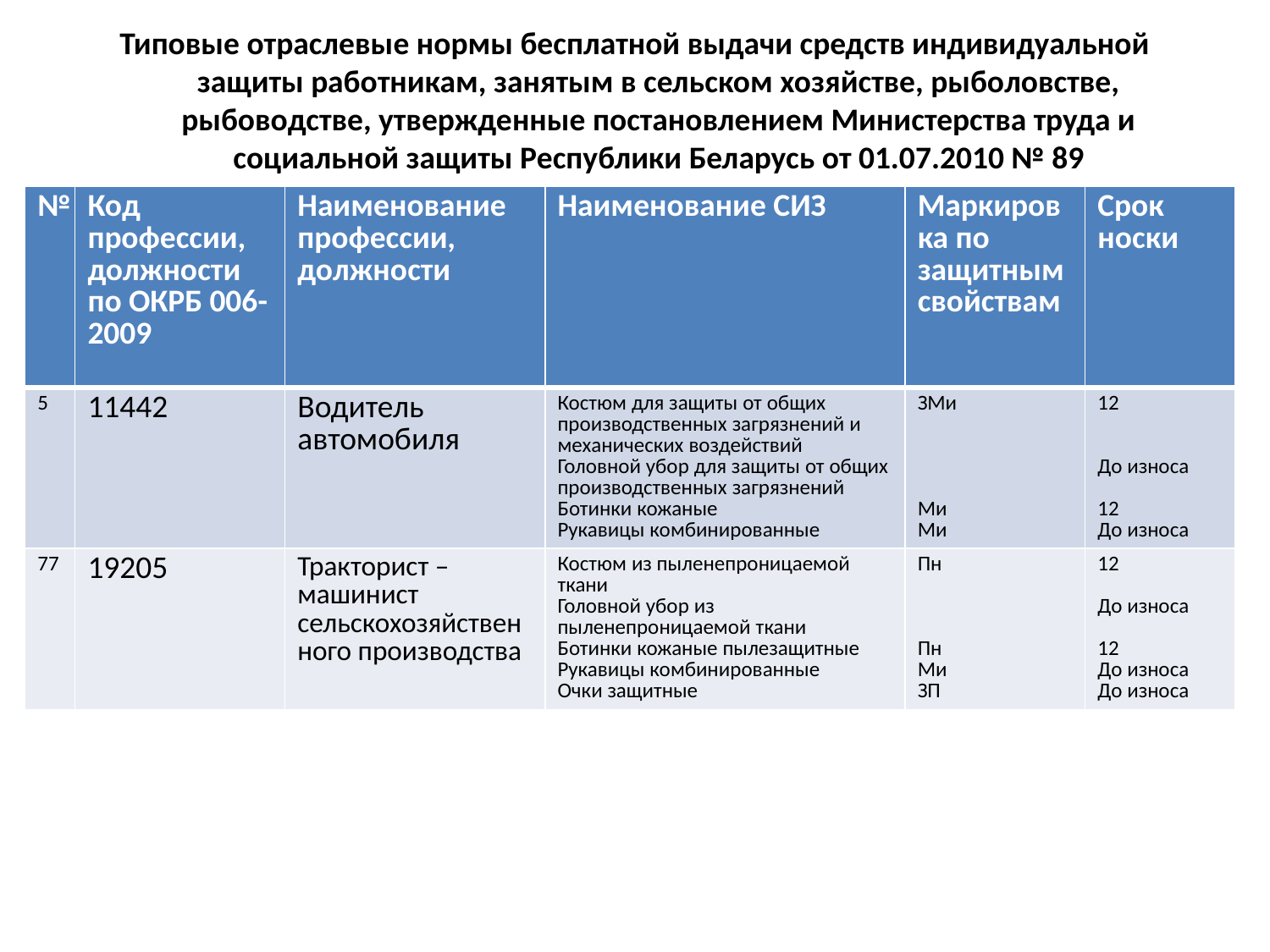

Типовые отраслевые нормы бесплатной выдачи средств индивидуальной защиты работникам, занятым в сельском хозяйстве, рыболовстве, рыбоводстве, утвержденные постановлением Министерства труда и социальной защиты Республики Беларусь от 01.07.2010 № 89

| № | Код профессии, должности по ОКРБ 006-2009 | Наименование профессии, должности | Наименование СИЗ | Маркировка по защитным свойствам | Срок носки |
| --- | --- | --- | --- | --- | --- |
| 5 | 11442 | Водитель автомобиля | Костюм для защиты от общих производственных загрязнений и механических воздействий Головной убор для защиты от общих производственных загрязнений Ботинки кожаные Рукавицы комбинированные | ЗМи Ми Ми | 12 До износа 12 До износа |
| 77 | 19205 | Тракторист –машинист сельскохозяйственного производства | Костюм из пыленепроницаемой ткани Головной убор из пыленепроницаемой ткани Ботинки кожаные пылезащитные Рукавицы комбинированные Очки защитные | Пн Пн Ми ЗП | 12 До износа 12 До износа До износа |